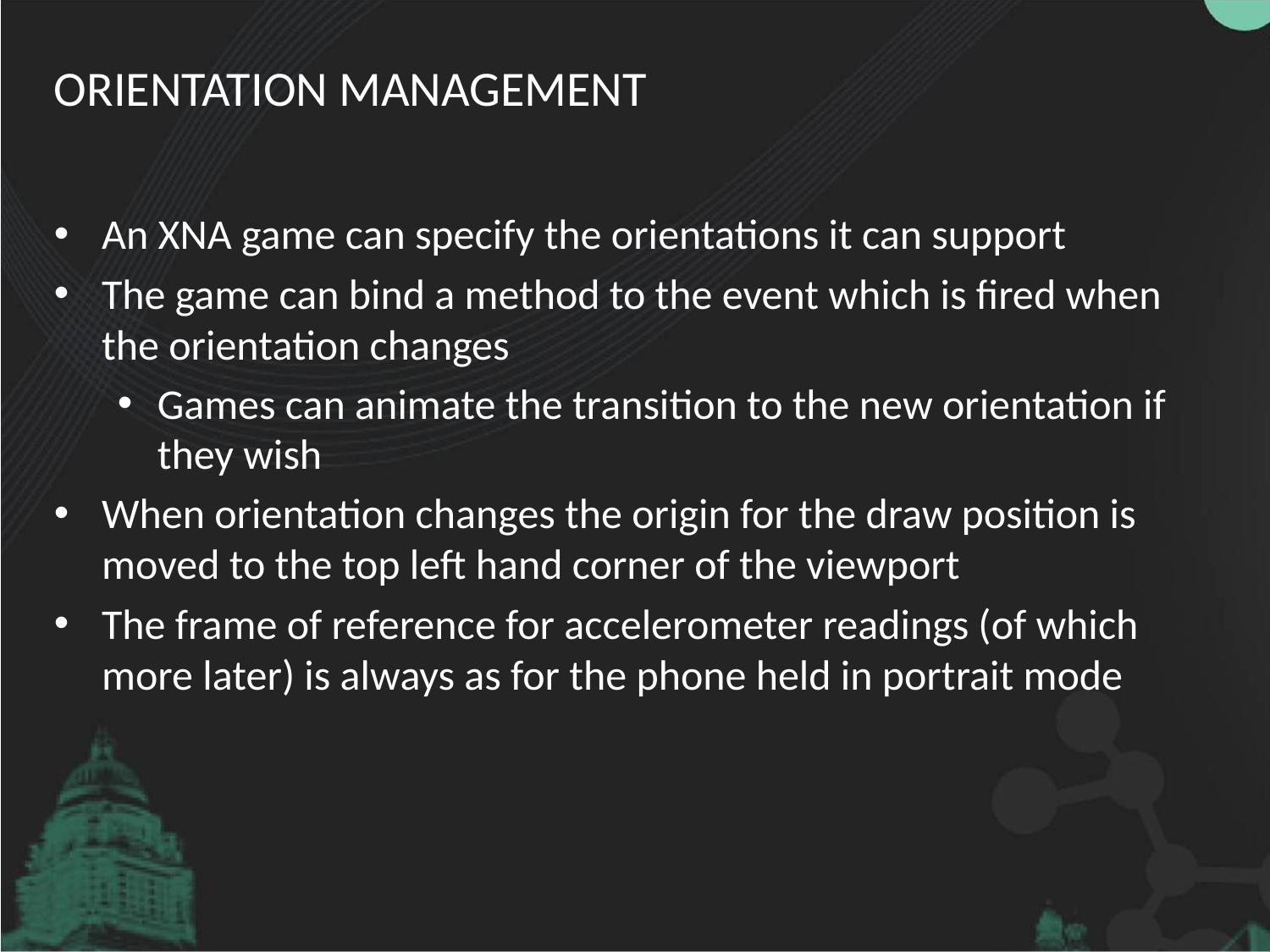

# Orientation management
An XNA game can specify the orientations it can support
The game can bind a method to the event which is fired when the orientation changes
Games can animate the transition to the new orientation if they wish
When orientation changes the origin for the draw position is moved to the top left hand corner of the viewport
The frame of reference for accelerometer readings (of which more later) is always as for the phone held in portrait mode